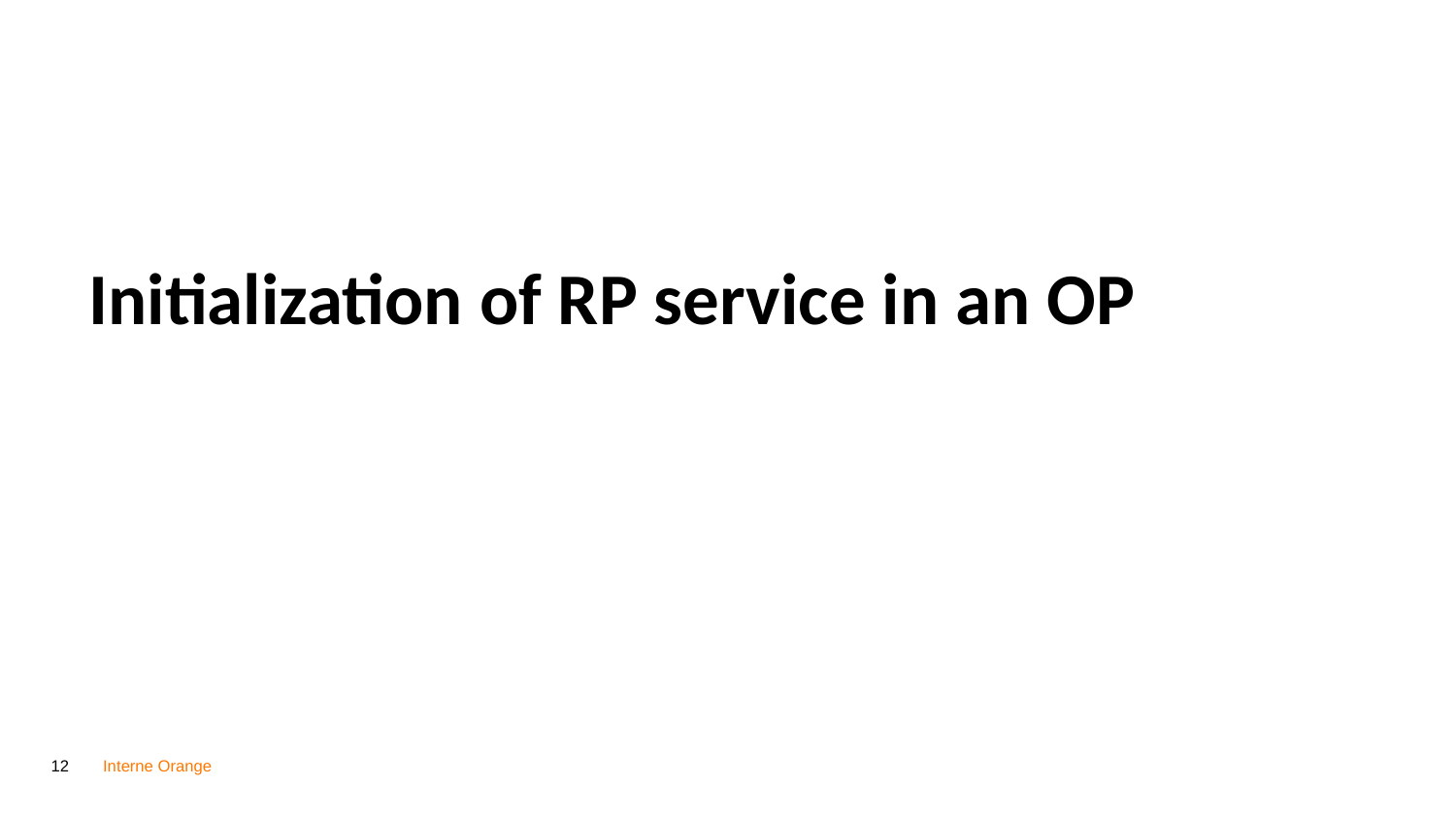

Initialization of RP service in an OP